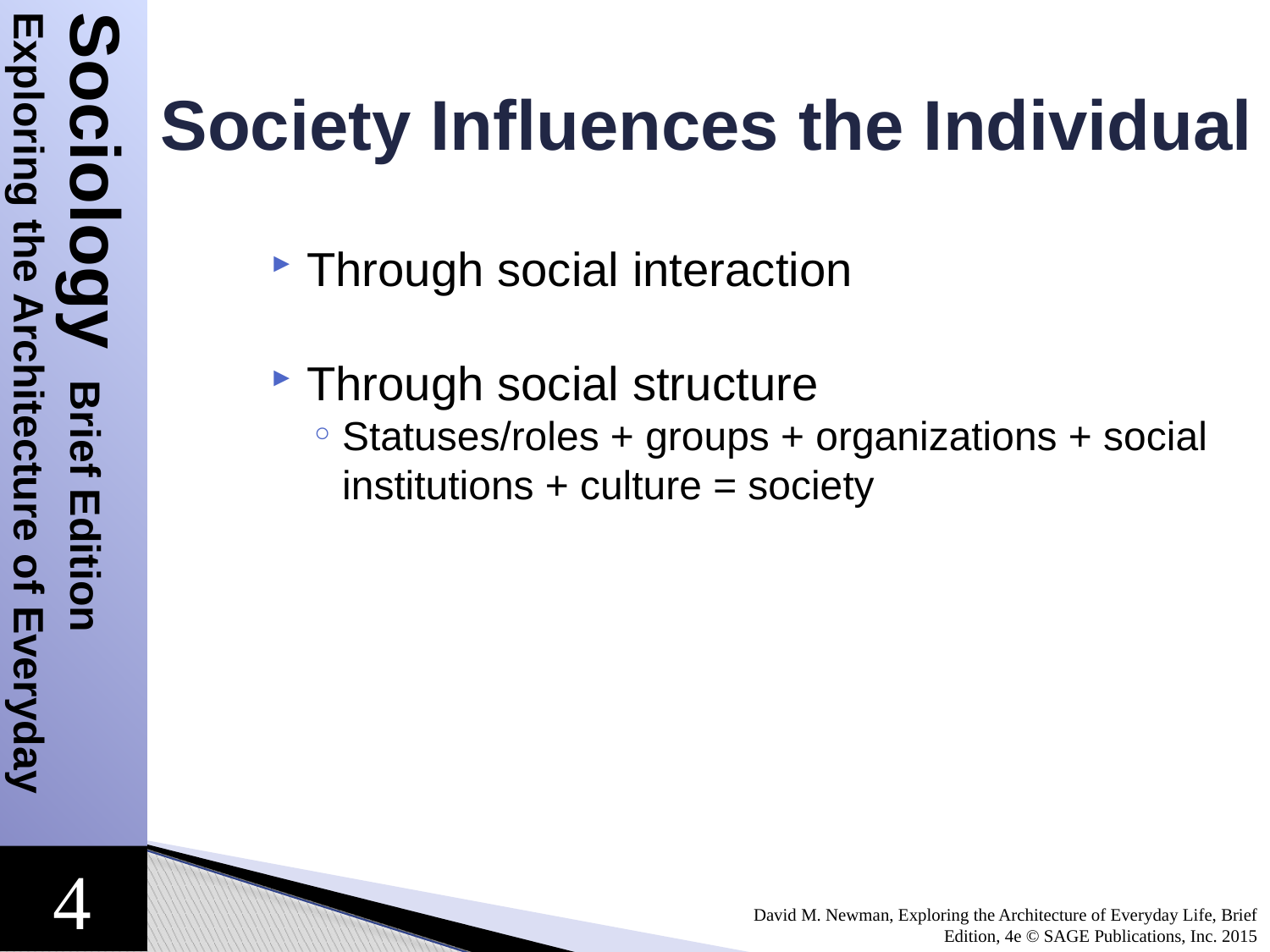

Society Influences the Individual
Through social interaction

Through social structure
Statuses/roles + groups + organizations + social institutions + culture = society
David M. Newman, Exploring the Architecture of Everyday Life, Brief Edition, 4e © SAGE Publications, Inc. 2015